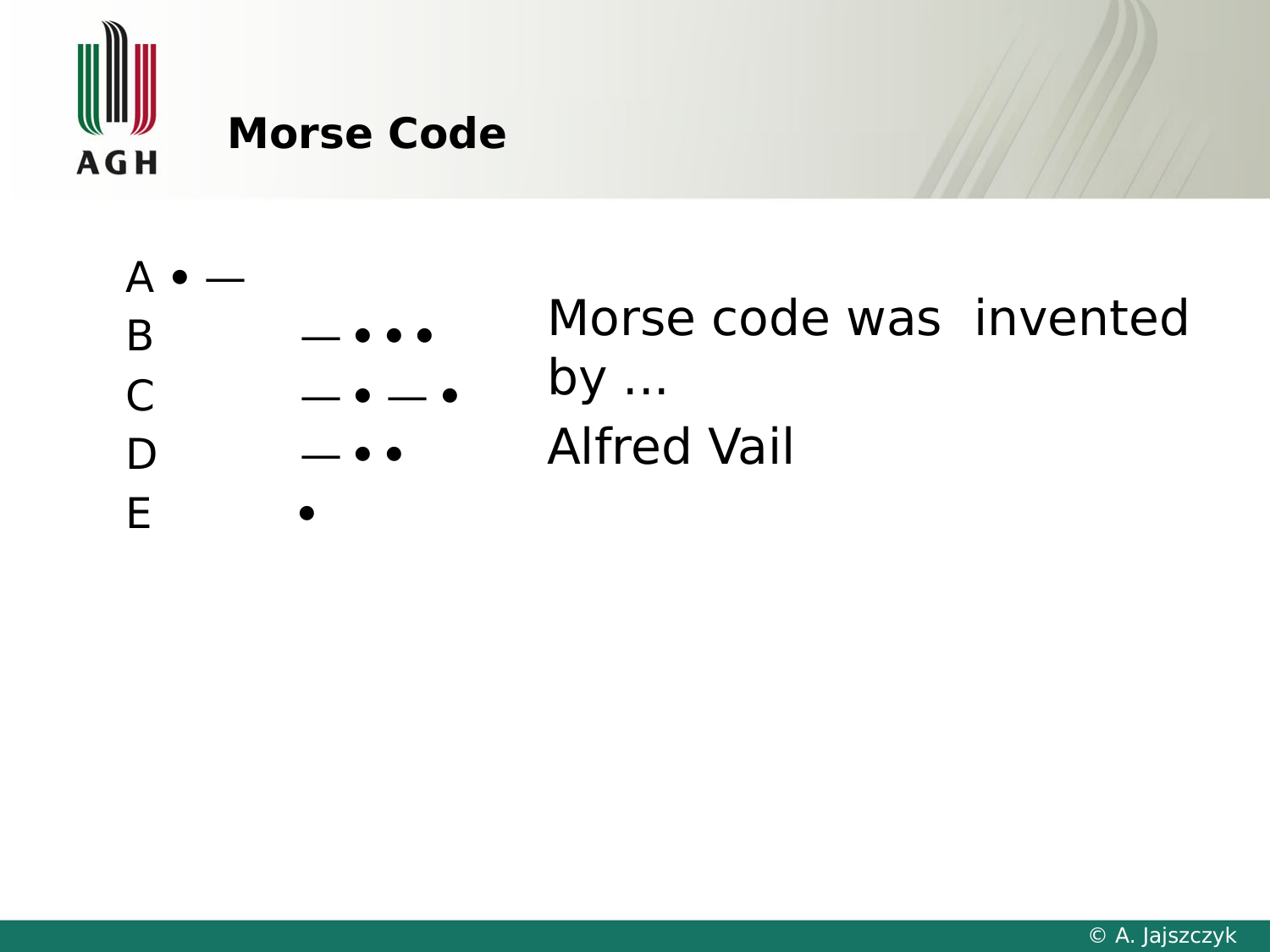

# Morse Code
A 	• —
B		— • • •
C		— • — •
D		— • •
E		•
	Morse code was  invented by ...
	Alfred Vail